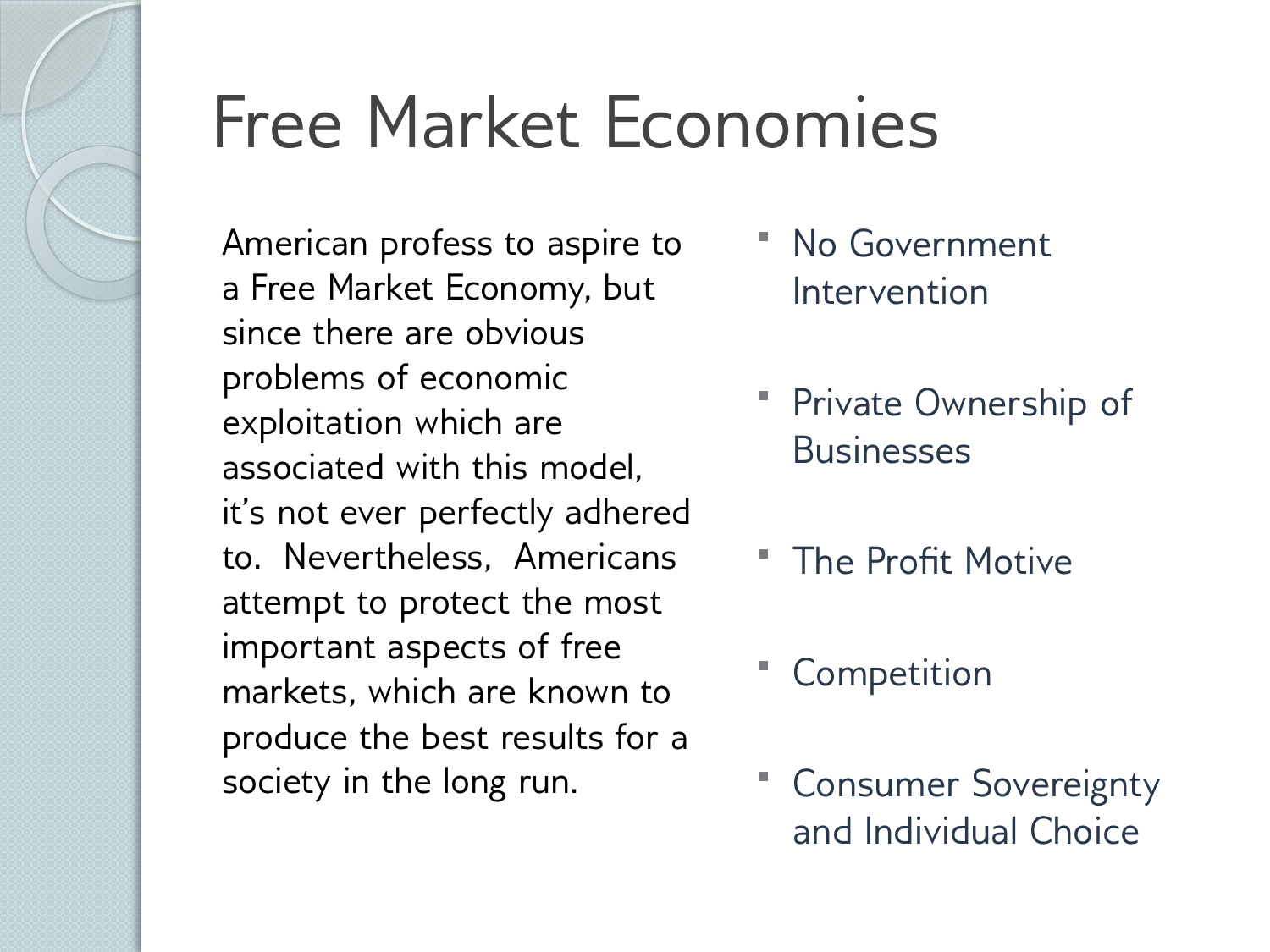

# Free Market Economies
American profess to aspire to a Free Market Economy, but since there are obvious problems of economic exploitation which are associated with this model, it’s not ever perfectly adhered to.  Nevertheless,  Americans attempt to protect the most important aspects of free markets, which are known to produce the best results for a society in the long run.
No Government Intervention

Private Ownership of Businesses

The Profit Motive

Competition

Consumer Sovereignty and Individual Choice